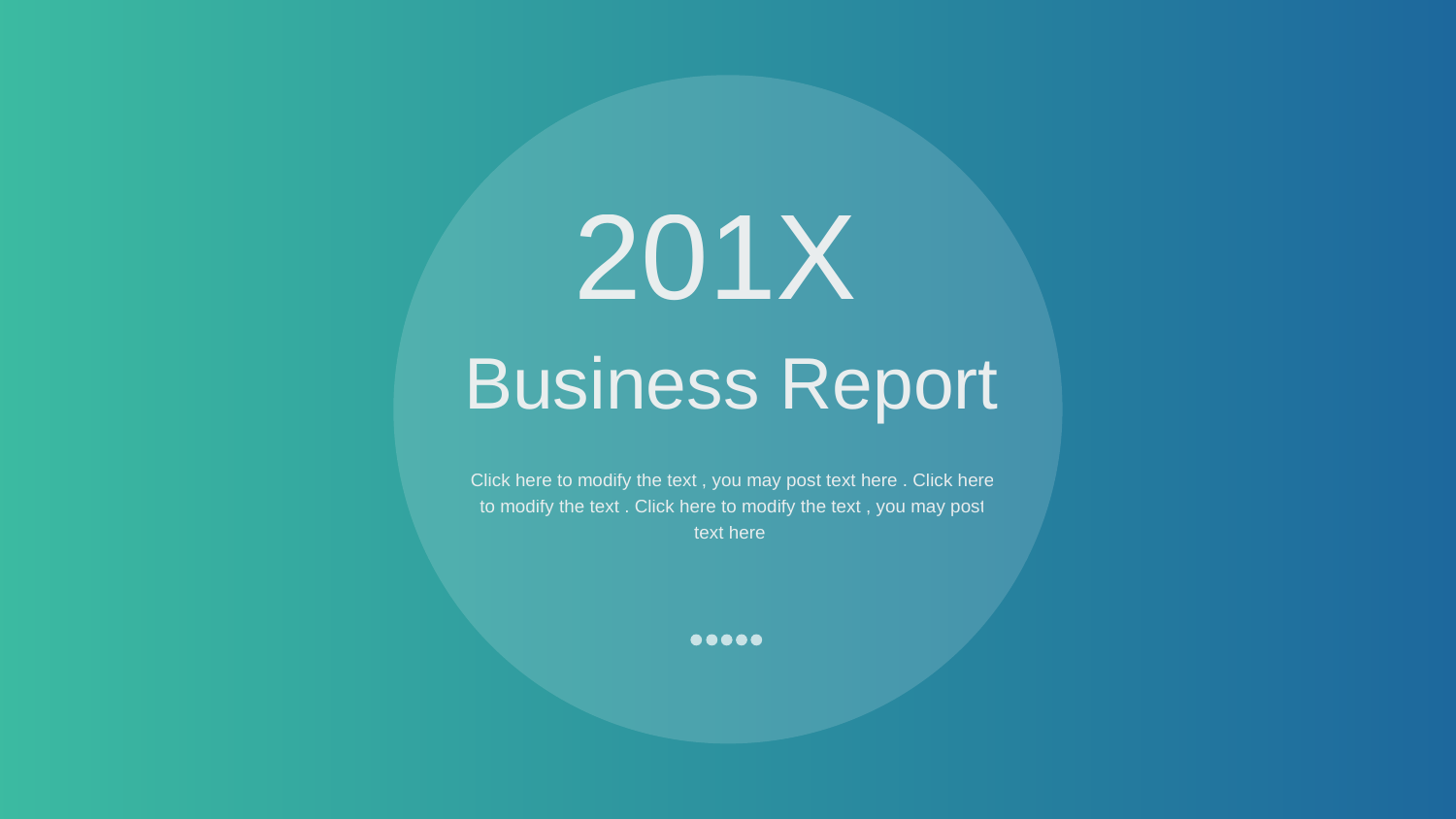

201X
 Business Report
Click here to modify the text , you may post text here . Click here to modify the text . Click here to modify the text , you may post text here